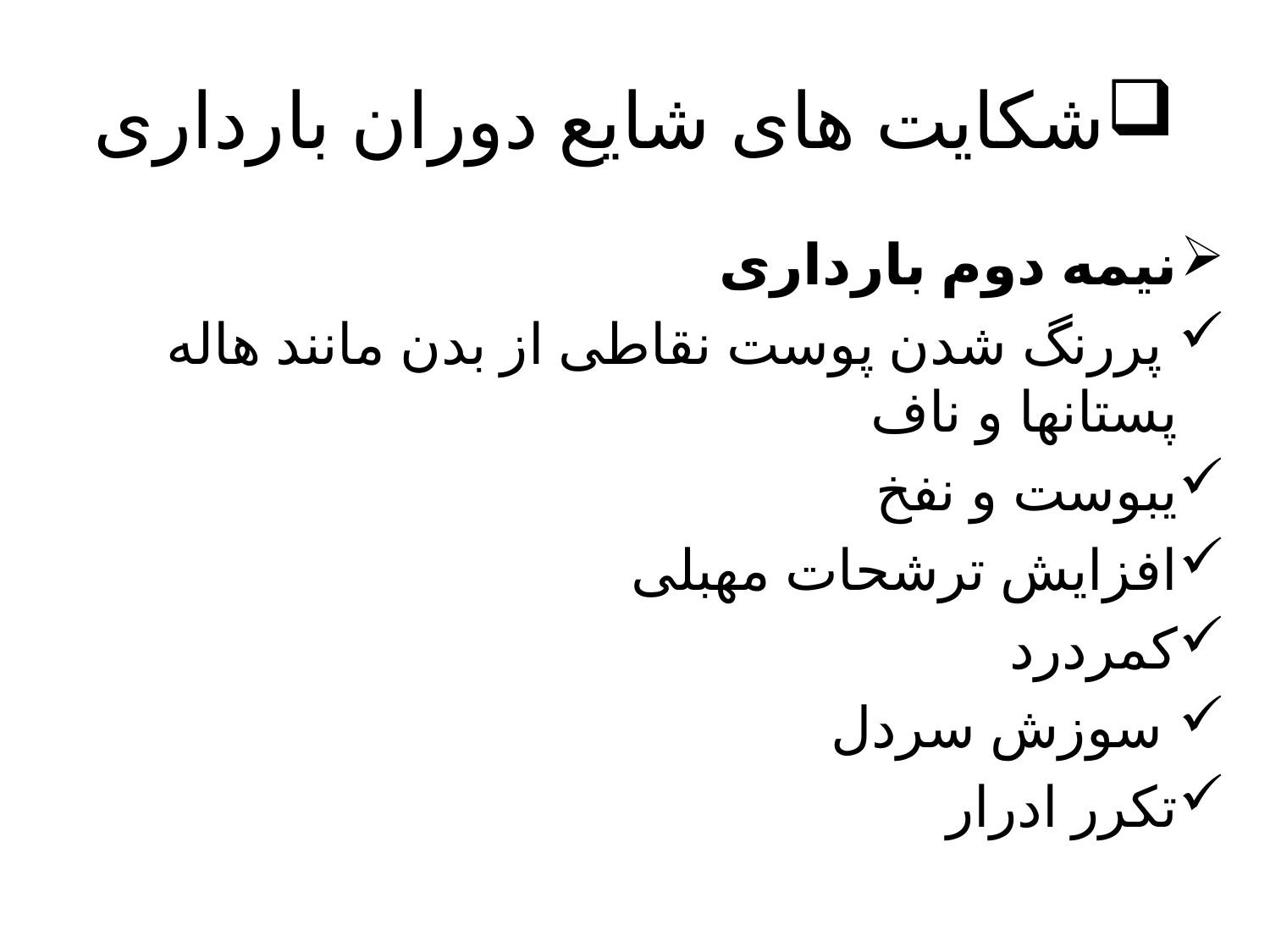

# شکایت های شایع دوران بارداری
نیمه دوم بارداری
 پررنگ شدن پوست نقاطی از بدن مانند هاله پستانها و ناف
یبوست و نفخ
افزایش ترشحات مهبلی
کمردرد
 سوزش سردل
تکرر ادرار